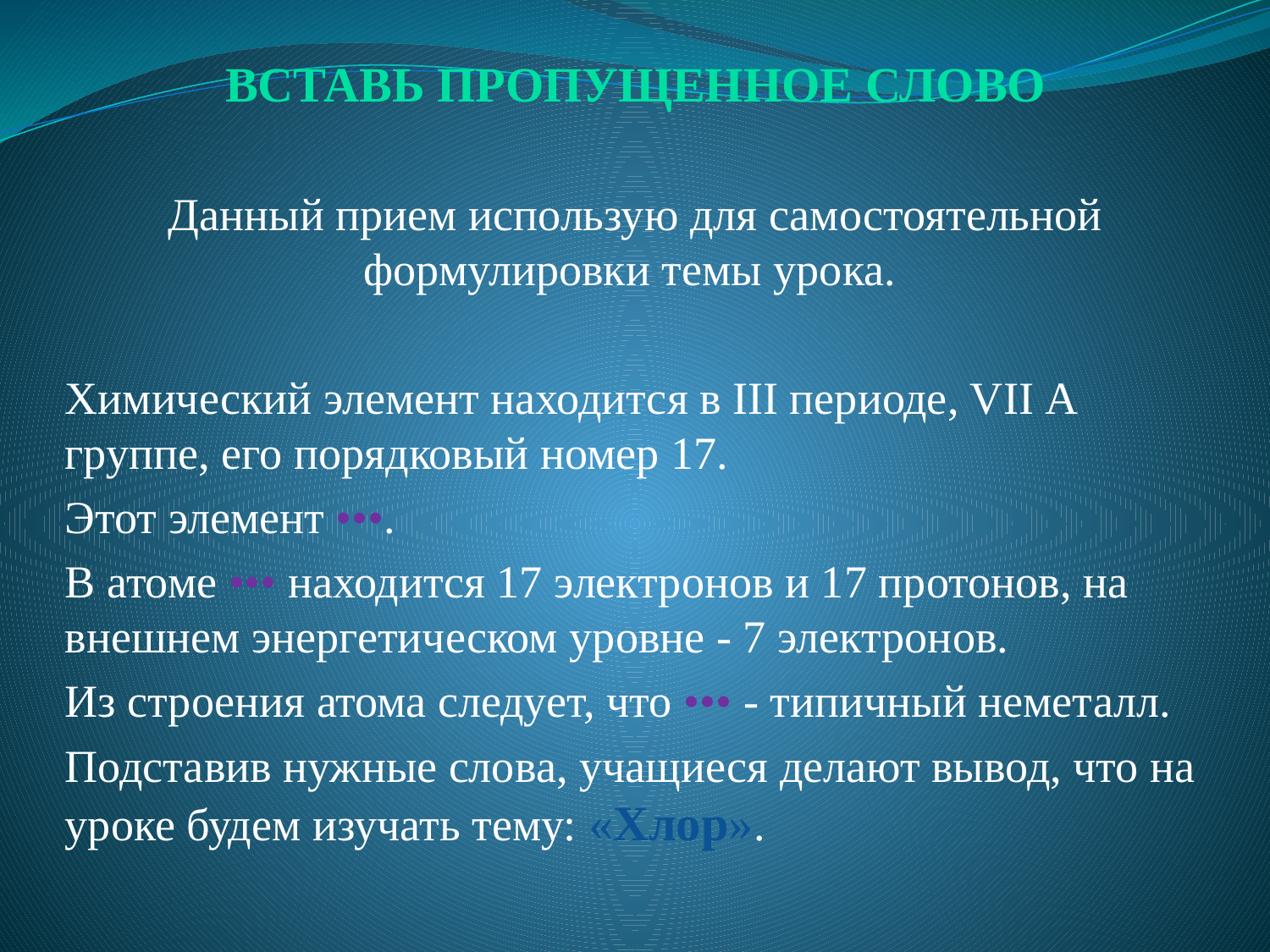

Вставь пропущенное слово

Данный прием использую для самостоятельной формулировки темы урока.

Химический элемент находится в III периоде, VII А группе, его порядковый номер 17.
Этот элемент •••.
В атоме ••• находится 17 электронов и 17 протонов, на внешнем энергетическом уровне - 7 электронов.
Из строения атома следует, что ••• - типичный неметалл.
Подставив нужные слова, учащиеся делают вывод, что на уроке будем изучать тему: «Хлор».